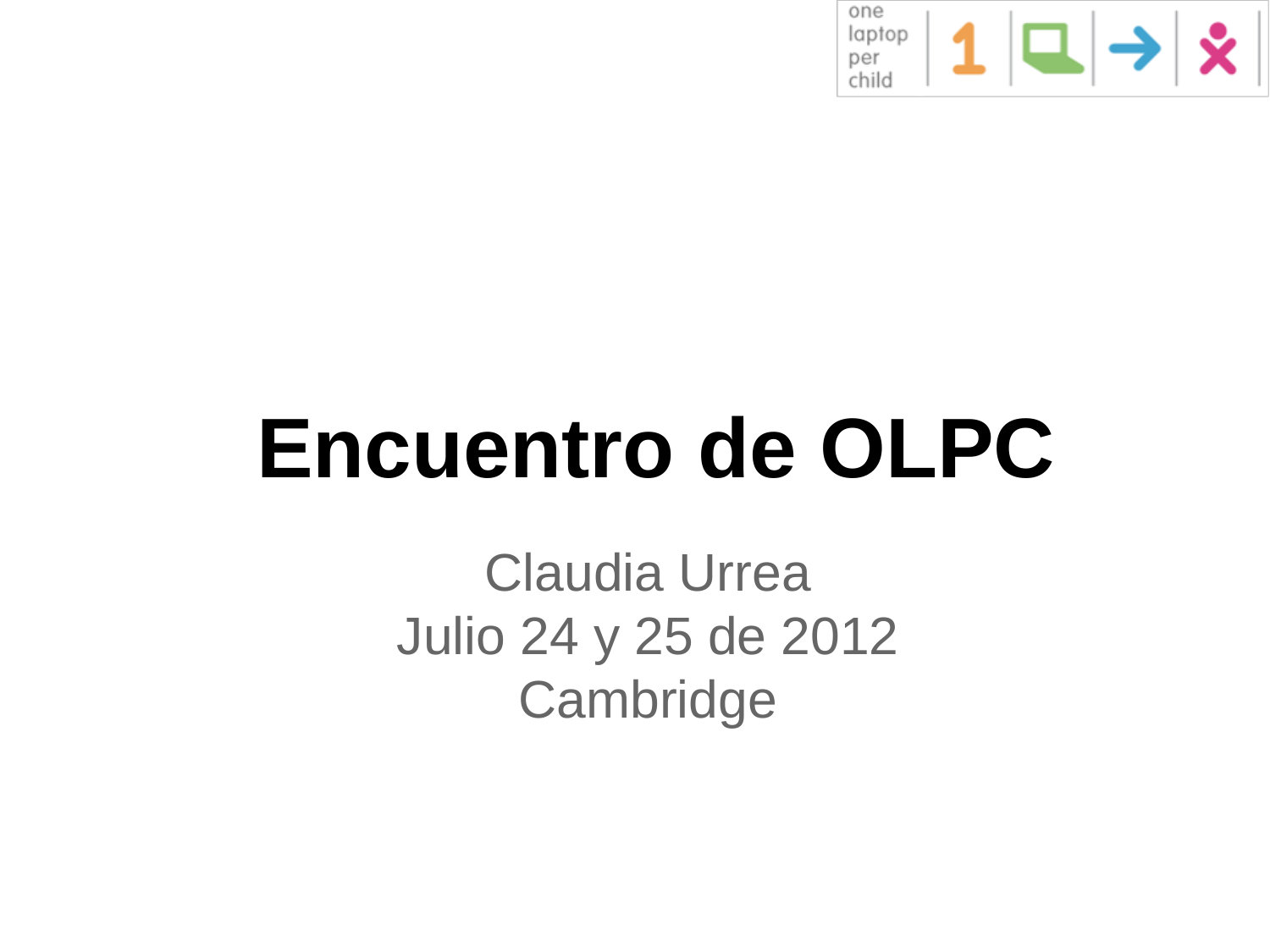

# Encuentro de OLPC
Claudia Urrea
Julio 24 y 25 de 2012
Cambridge